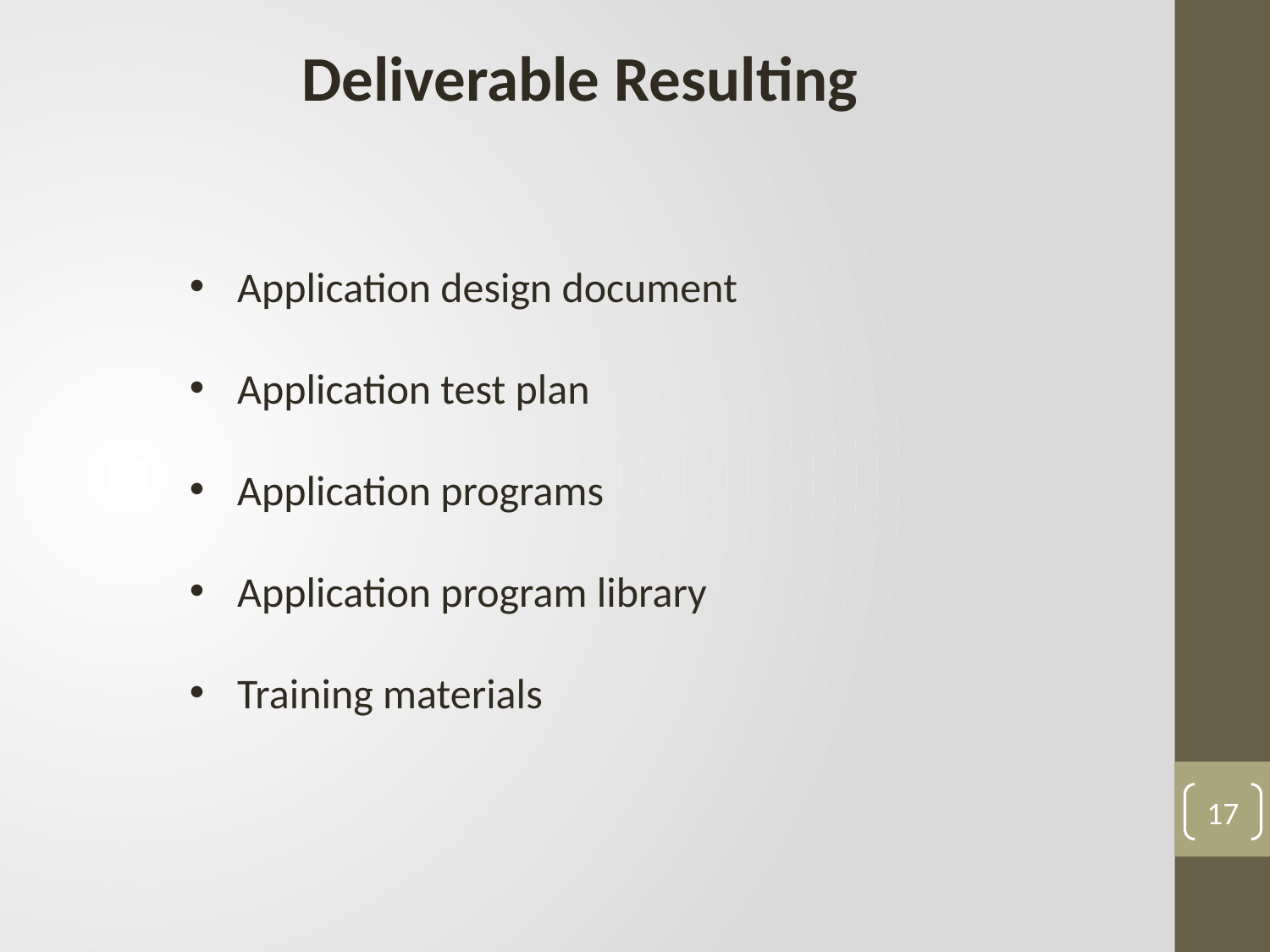

Deliverable Resulting
Application design document

Application test plan

Application programs

Application program library

Training materials
17